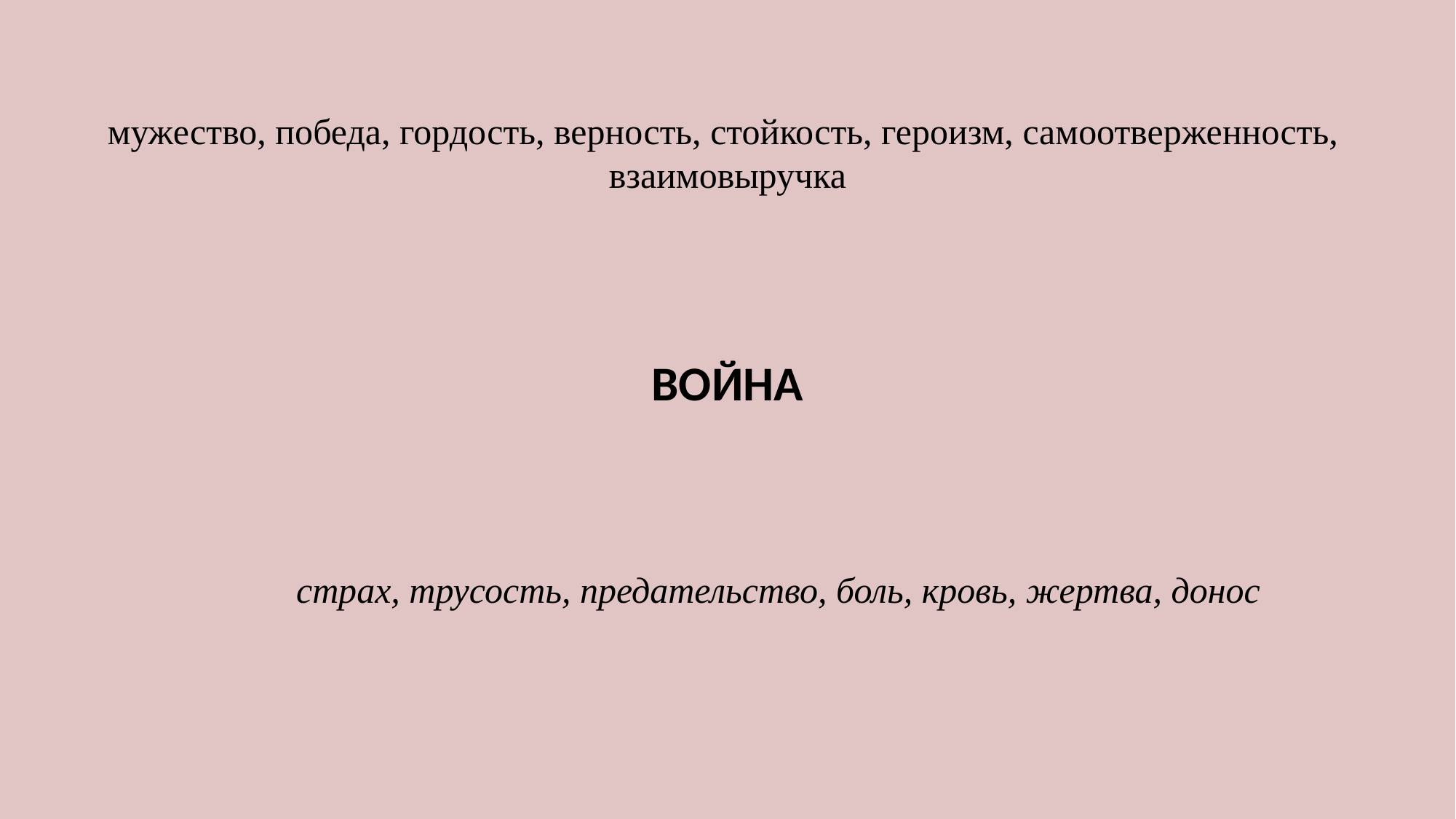

мужество, победа, гордость, верность, стойкость, героизм, самоотверженность,
взаимовыручка
ВОЙНА
страх, трусость, предательство, боль, кровь, жертва, донос